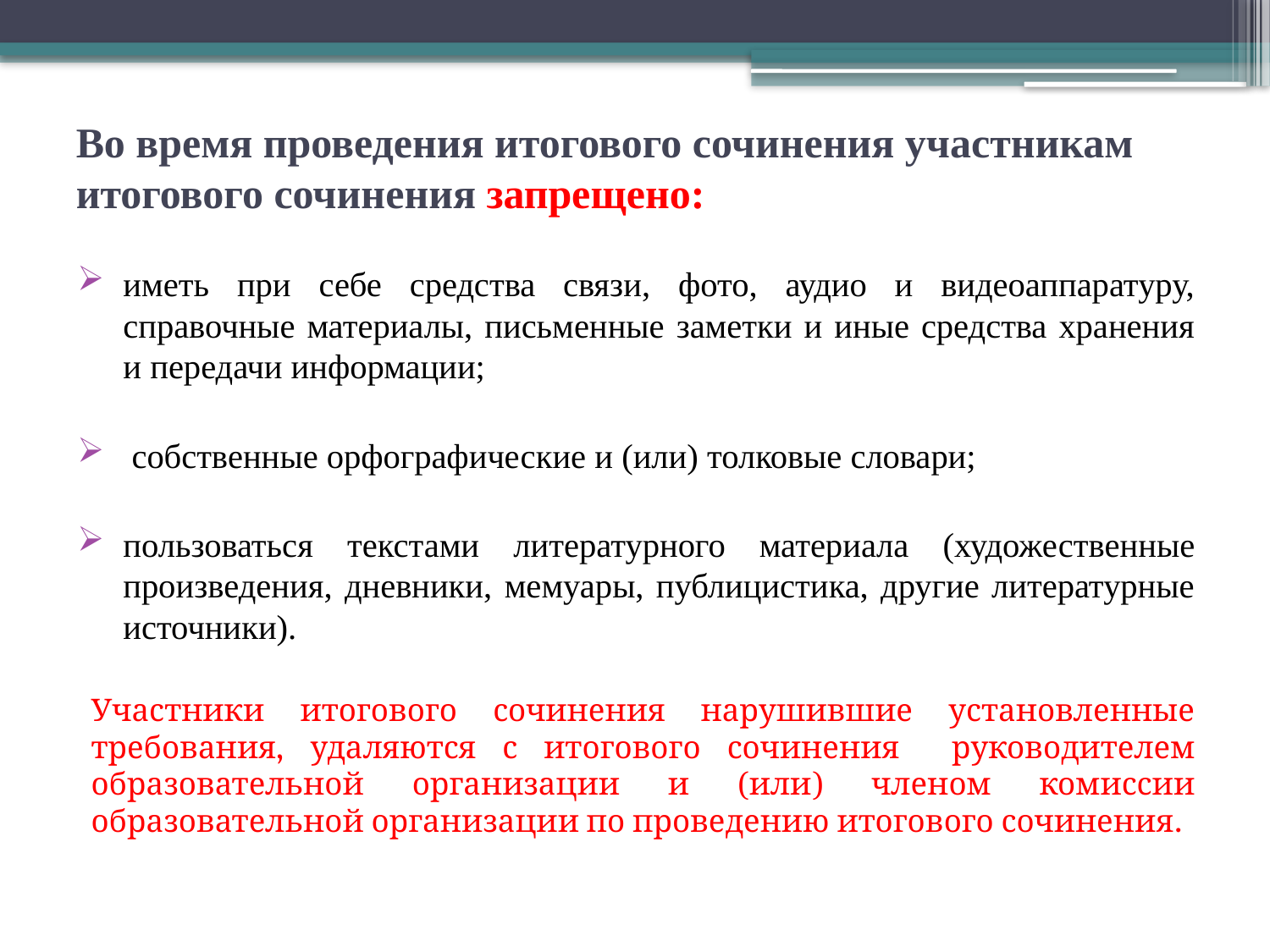

# Во время проведения итогового сочинения участникам итогового сочинения запрещено:
иметь при себе средства связи, фото, аудио и видеоаппаратуру, справочные материалы, письменные заметки и иные средства хранения и передачи информации;

 собственные орфографические и (или) толковые словари;

пользоваться текстами литературного материала (художественные произведения, дневники, мемуары, публицистика, другие литературные источники).

Участники итогового сочинения нарушившие установленные требования, удаляются с итогового сочинения  руководителем образовательной организации и (или) членом комиссии образовательной организации по проведению итогового сочинения.